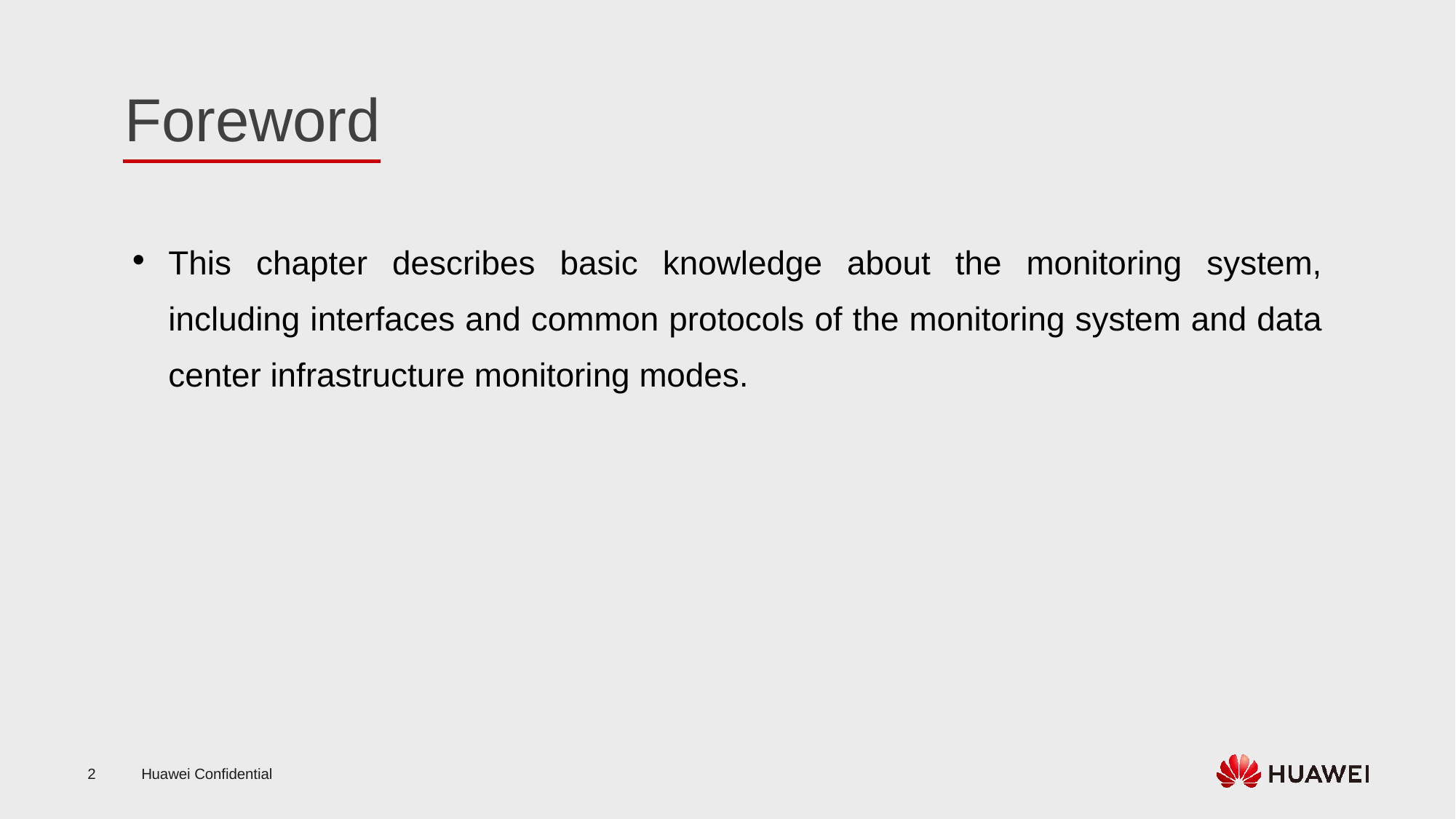

This chapter describes basic knowledge about the monitoring system, including interfaces and common protocols of the monitoring system and data center infrastructure monitoring modes.